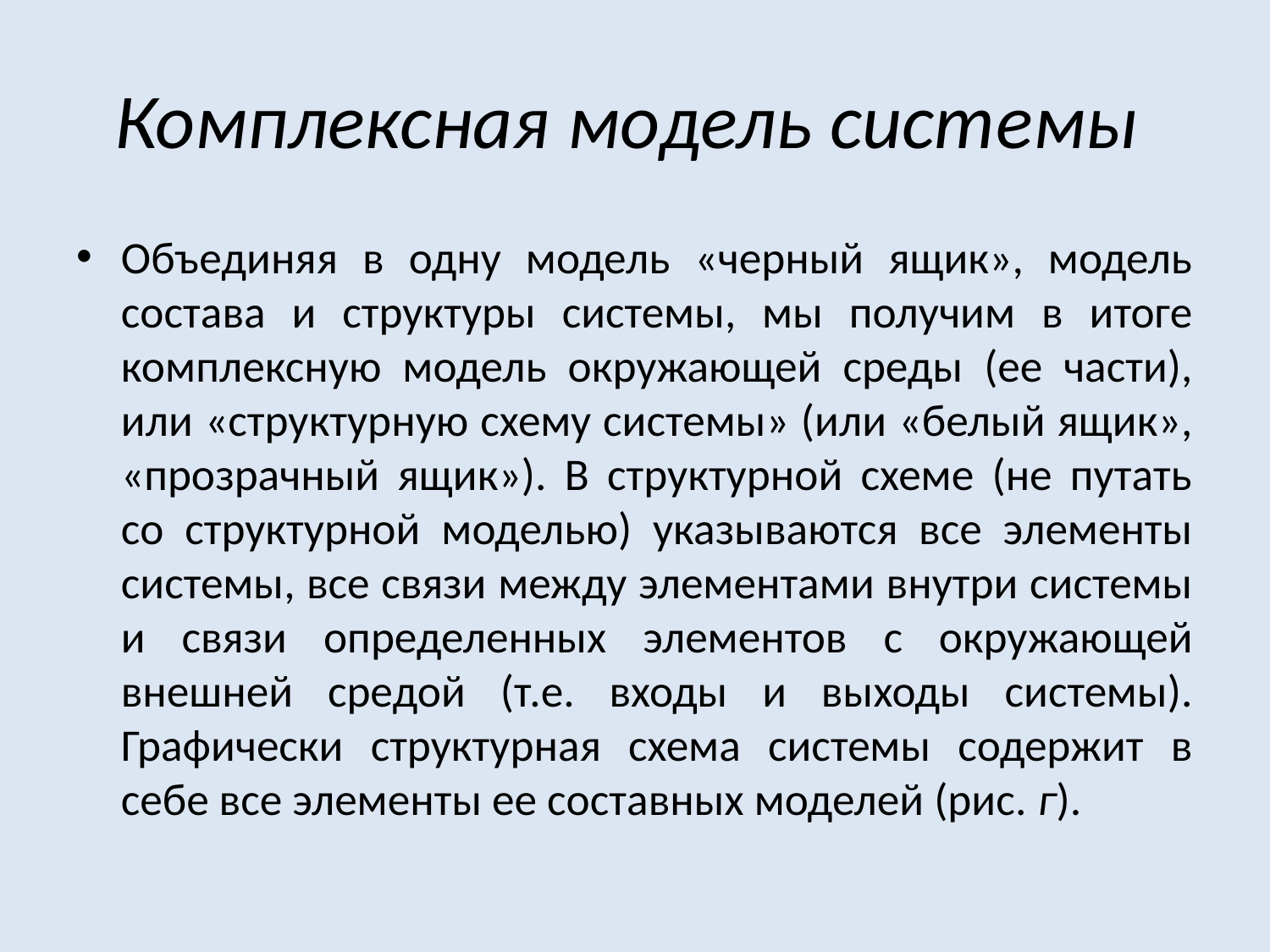

# Комплексная модель системы
Объединяя в одну модель «черный ящик», модель состава и структуры системы, мы получим в итоге комплексную модель окружающей среды (ее части), или «структурную схему системы» (или «белый ящик», «прозрачный ящик»). В структурной схеме (не путать со структурной моделью) указываются все элементы системы, все связи между элементами внутри системы и связи определенных элементов с окружающей внешней средой (т.е. входы и выходы системы). Графически структурная схема системы содержит в себе все элементы ее составных моделей (рис. г).